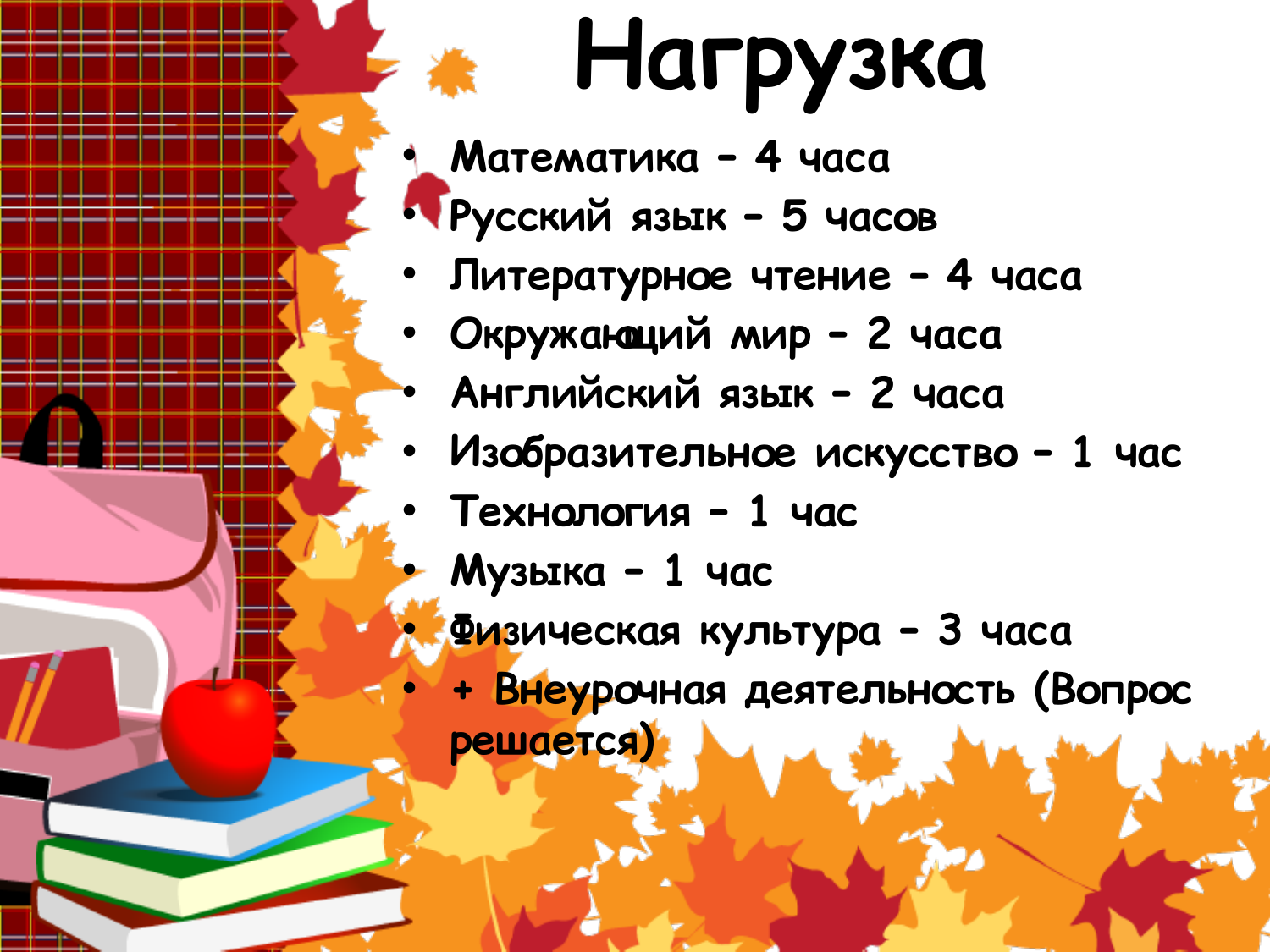

# Нагрузка
Математика – 4 часа
Русский язык – 5 часов
Литературное чтение – 4 часа
Окружающий мир – 2 часа
Английский язык – 2 часа
Изобразительное искусство – 1 час
Технология – 1 час
Музыка – 1 час
Физическая культура – 3 часа
+ Внеурочная деятельность (Вопрос решается)